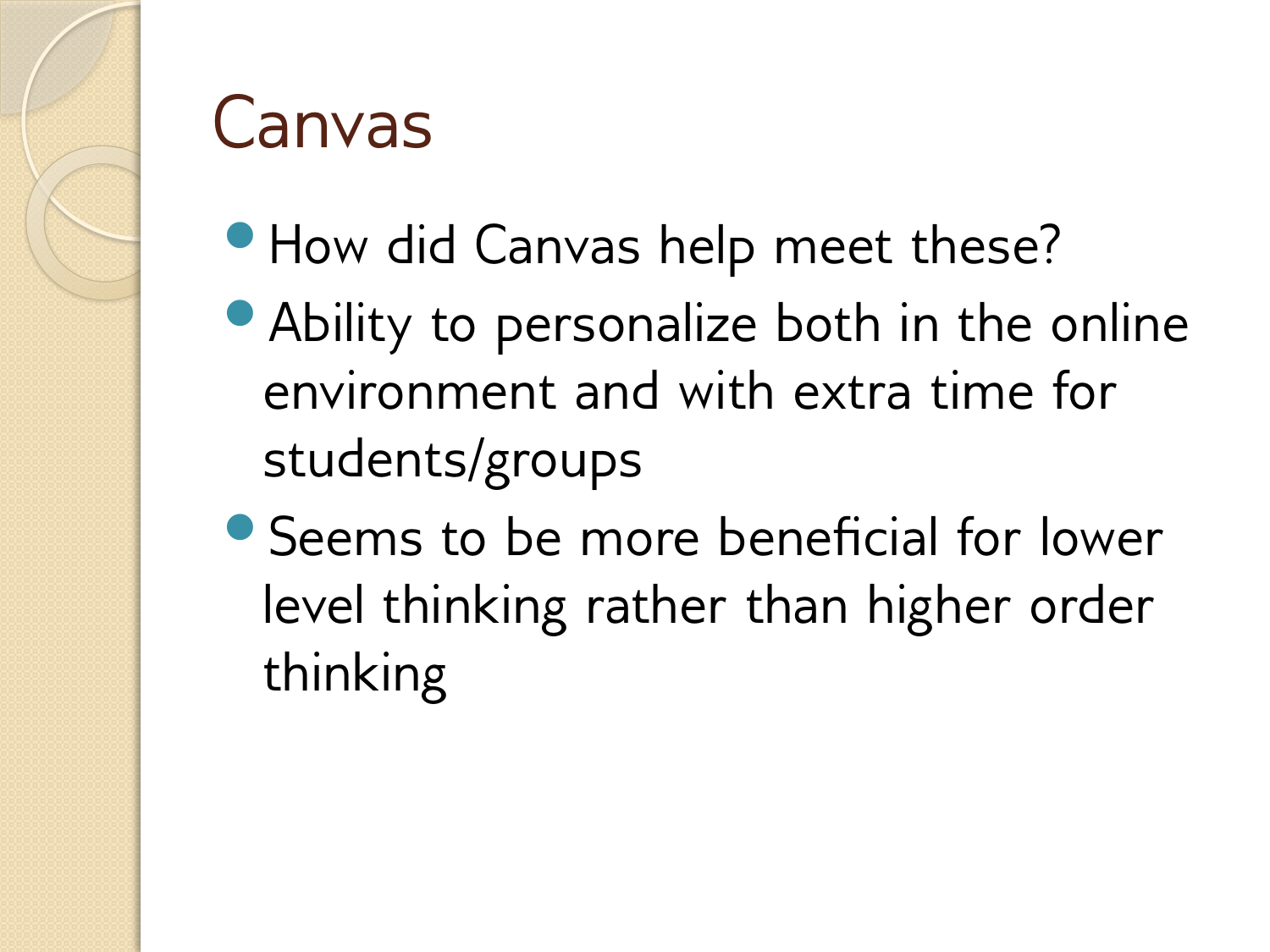

# Canvas
How did Canvas help meet these?
Ability to personalize both in the online environment and with extra time for students/groups
Seems to be more beneficial for lower level thinking rather than higher order thinking